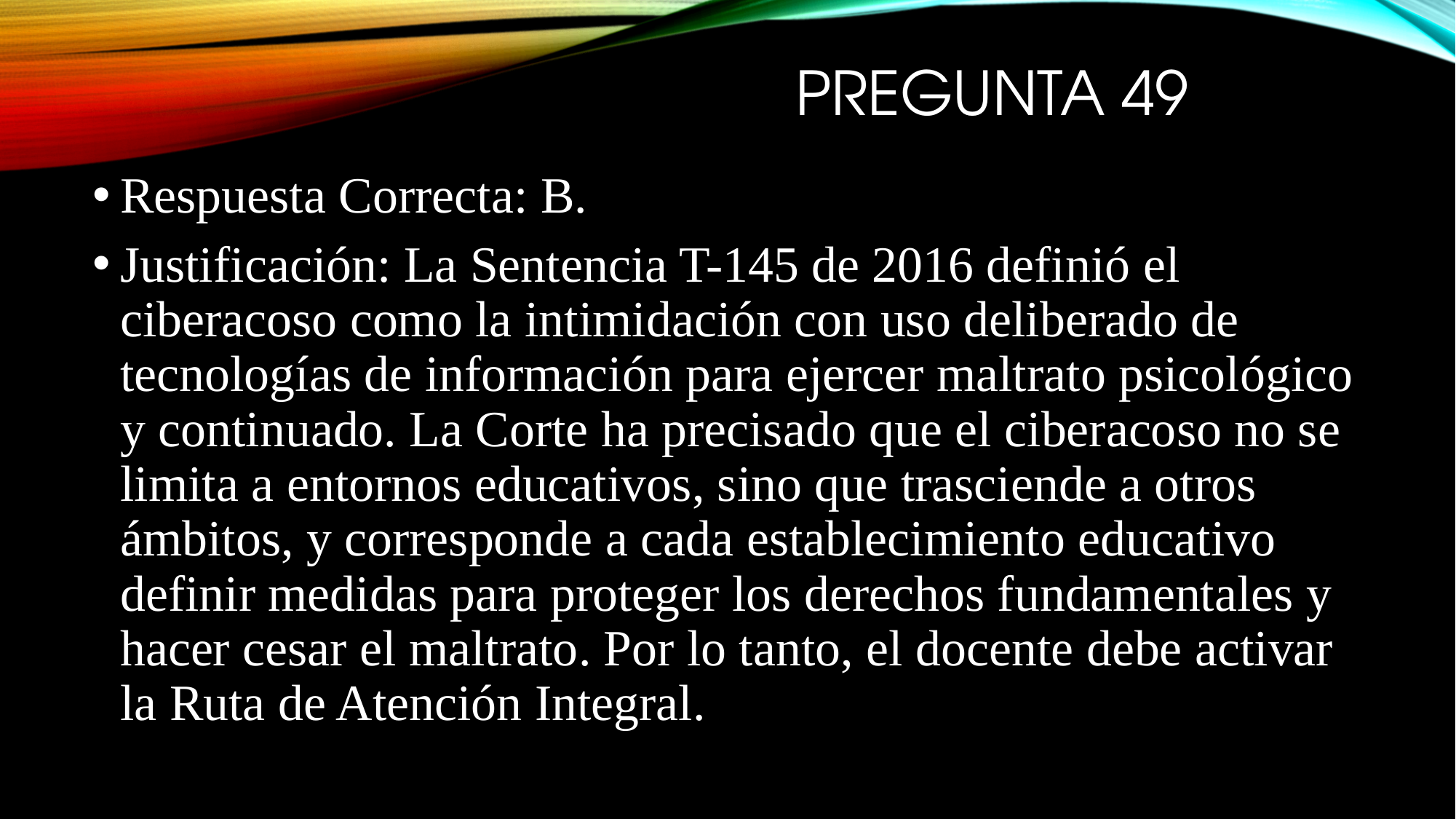

# PREGUNTA 49
Respuesta Correcta: B.
Justificación: La Sentencia T-145 de 2016 definió el ciberacoso como la intimidación con uso deliberado de tecnologías de información para ejercer maltrato psicológico y continuado. La Corte ha precisado que el ciberacoso no se limita a entornos educativos, sino que trasciende a otros ámbitos, y corresponde a cada establecimiento educativo definir medidas para proteger los derechos fundamentales y hacer cesar el maltrato. Por lo tanto, el docente debe activar la Ruta de Atención Integral.